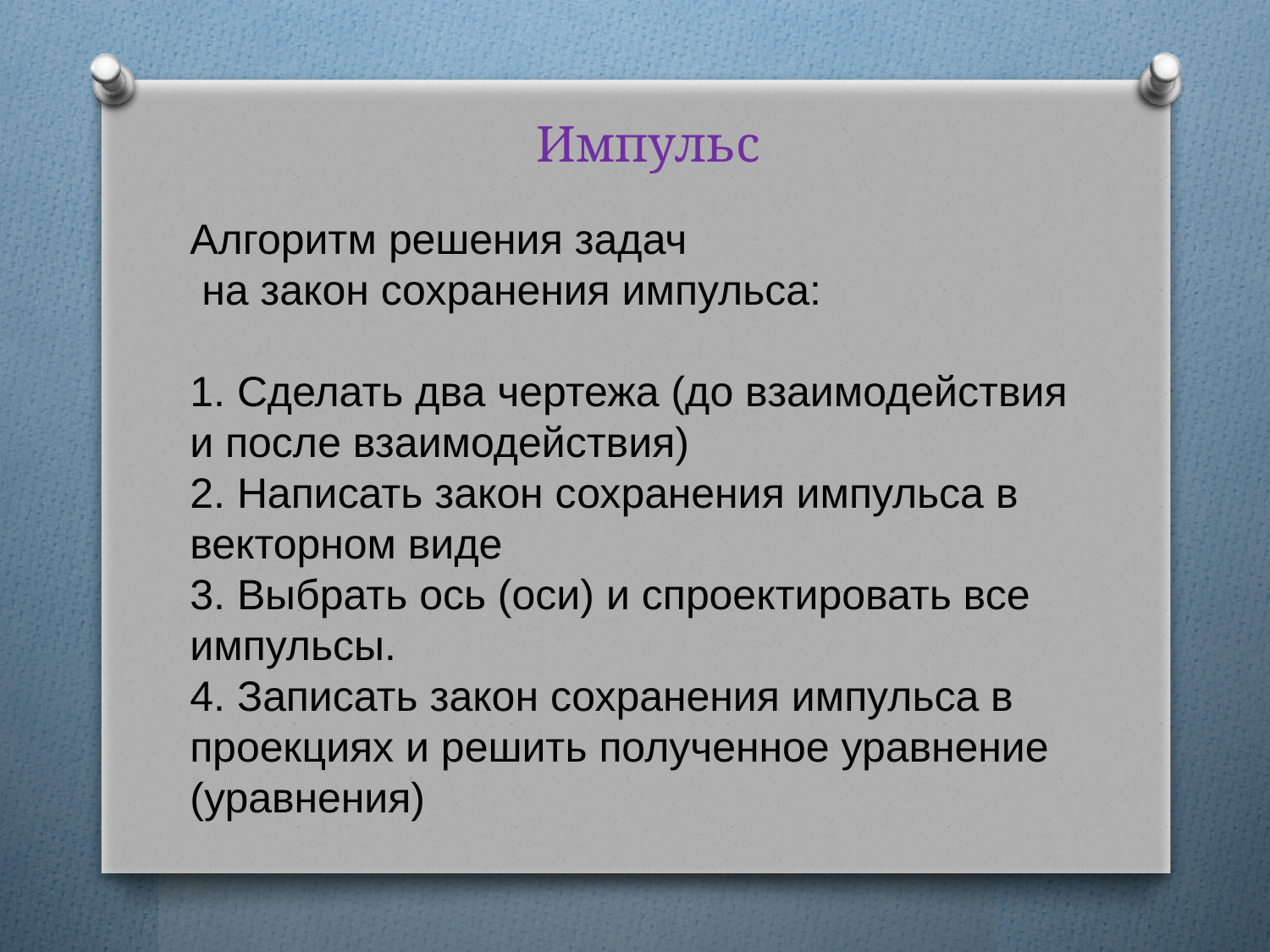

# Импульс

Алгоритм решения задач
 на закон сохранения импульса:

1. Сделать два чертежа (до взаимодействия и после взаимодействия)
2. Написать закон сохранения импульса в векторном виде
3. Выбрать ось (оси) и спроектировать все импульсы.
4. Записать закон сохранения импульса в проекциях и решить полученное уравнение (уравнения)